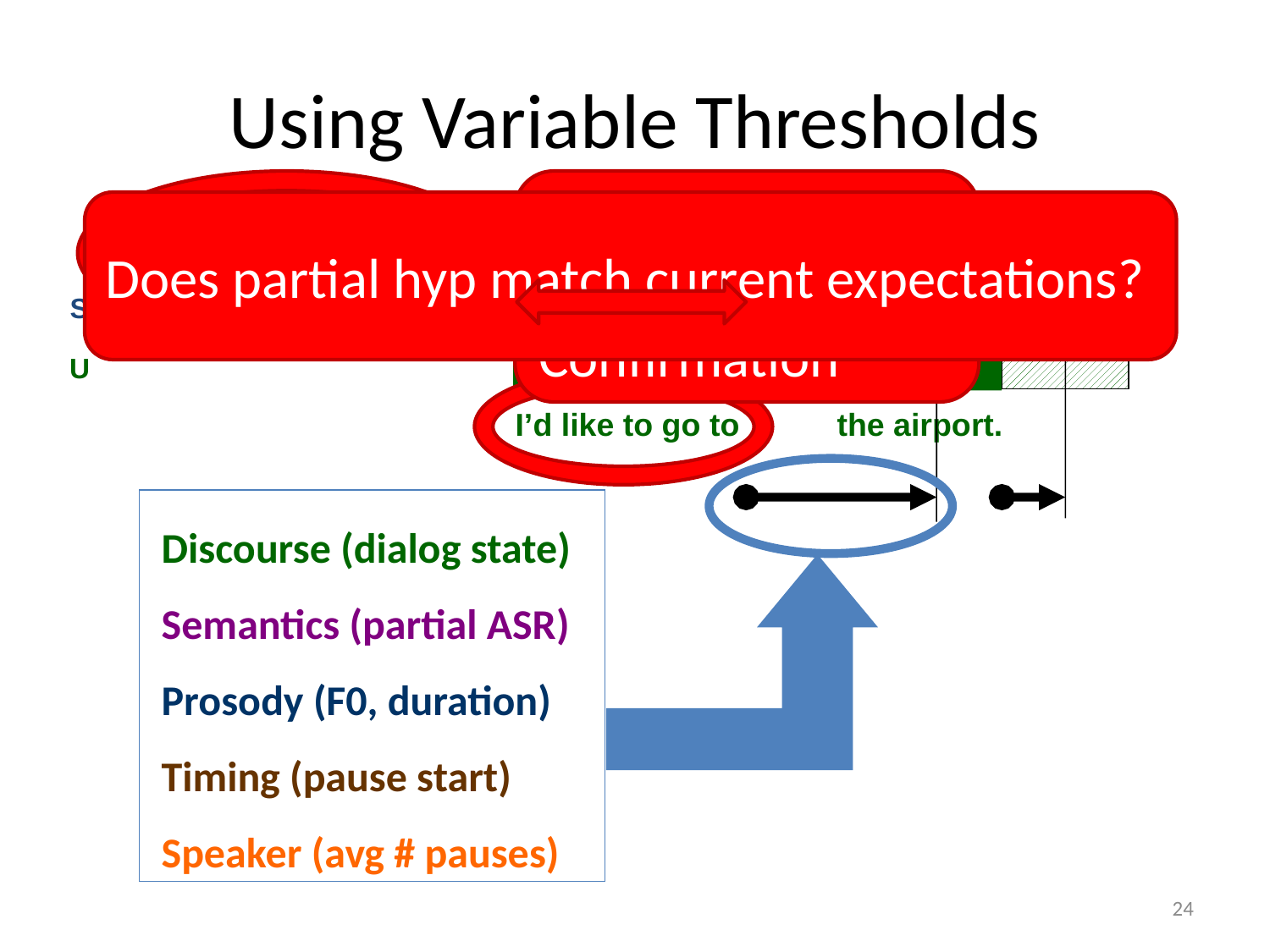

# Using Variable Thresholds

Open question
Specific question
Confirmation
Does partial hyp match current expectations?
What can I do for you?

S

U

I’d like to go to           the airport.

 Discourse (dialog state)
 Semantics (partial ASR)
 Prosody (F0, duration)
 Timing (pause start)
 Speaker (avg # pauses)

24